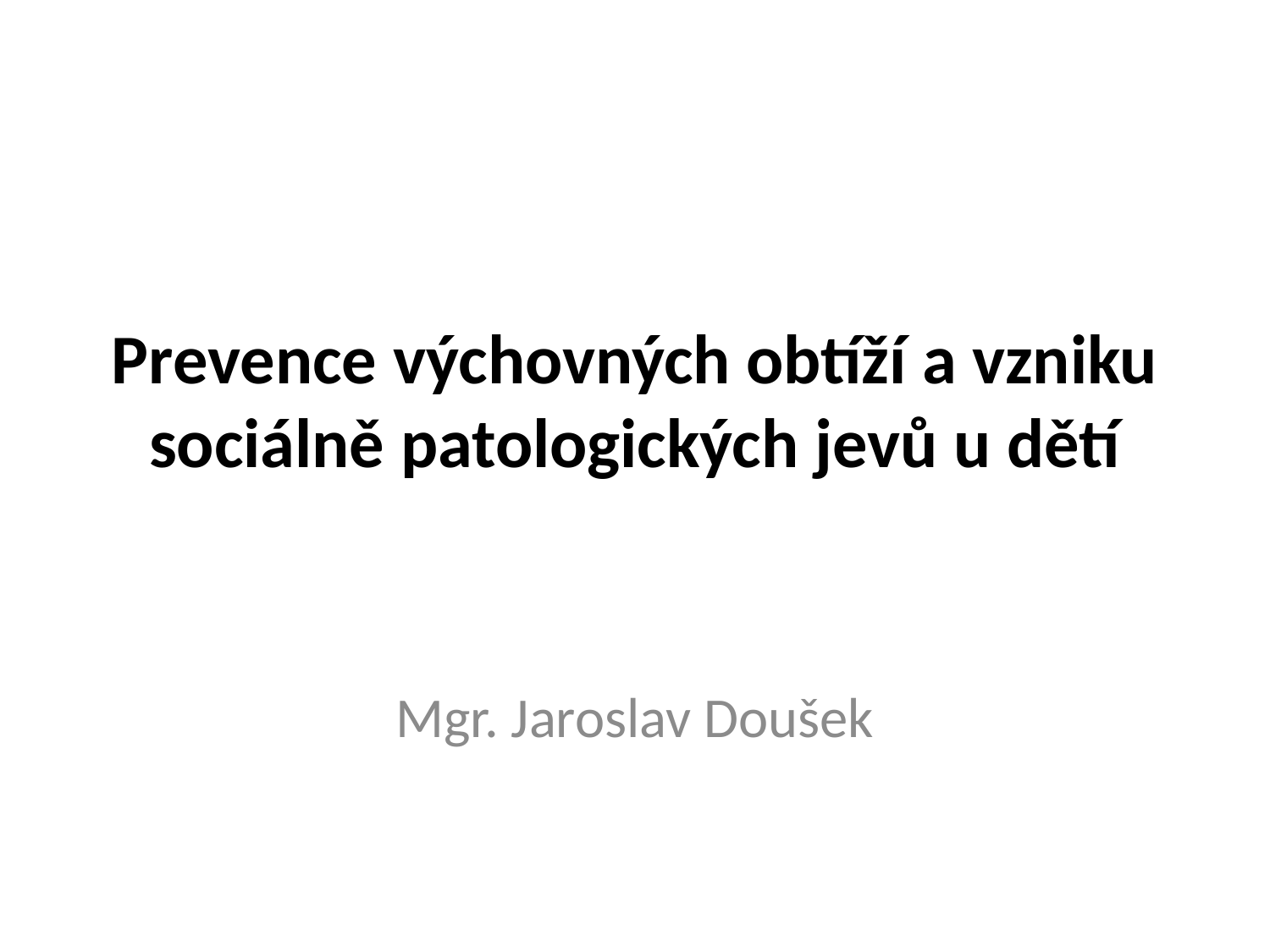

# Prevence výchovných obtíží a vzniku sociálně patologických jevů u dětí
Mgr. Jaroslav Doušek